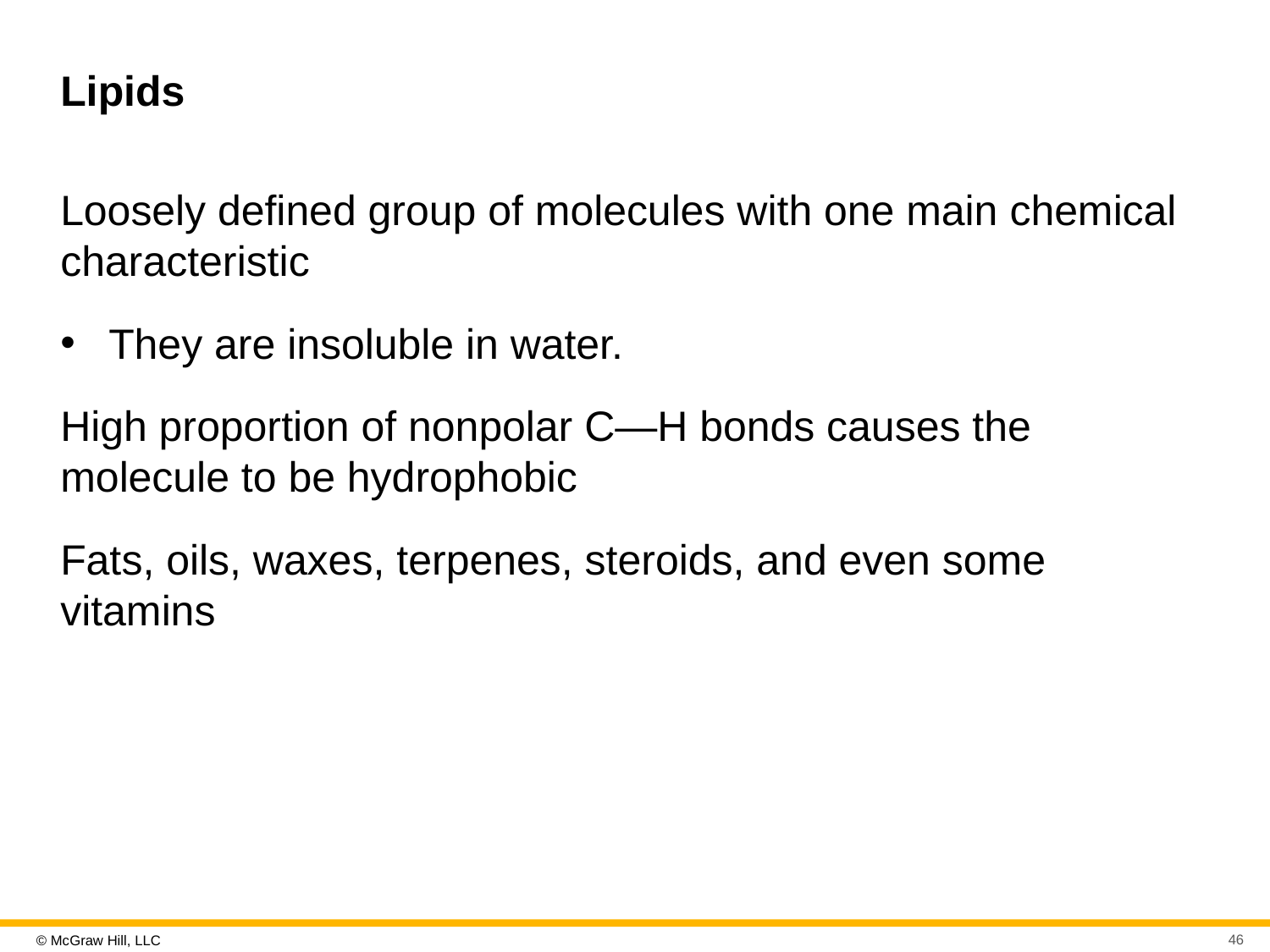

# Lipids
Loosely defined group of molecules with one main chemical characteristic
They are insoluble in water.
High proportion of nonpolar C—H bonds causes the molecule to be hydrophobic
Fats, oils, waxes, terpenes, steroids, and even some vitamins
46